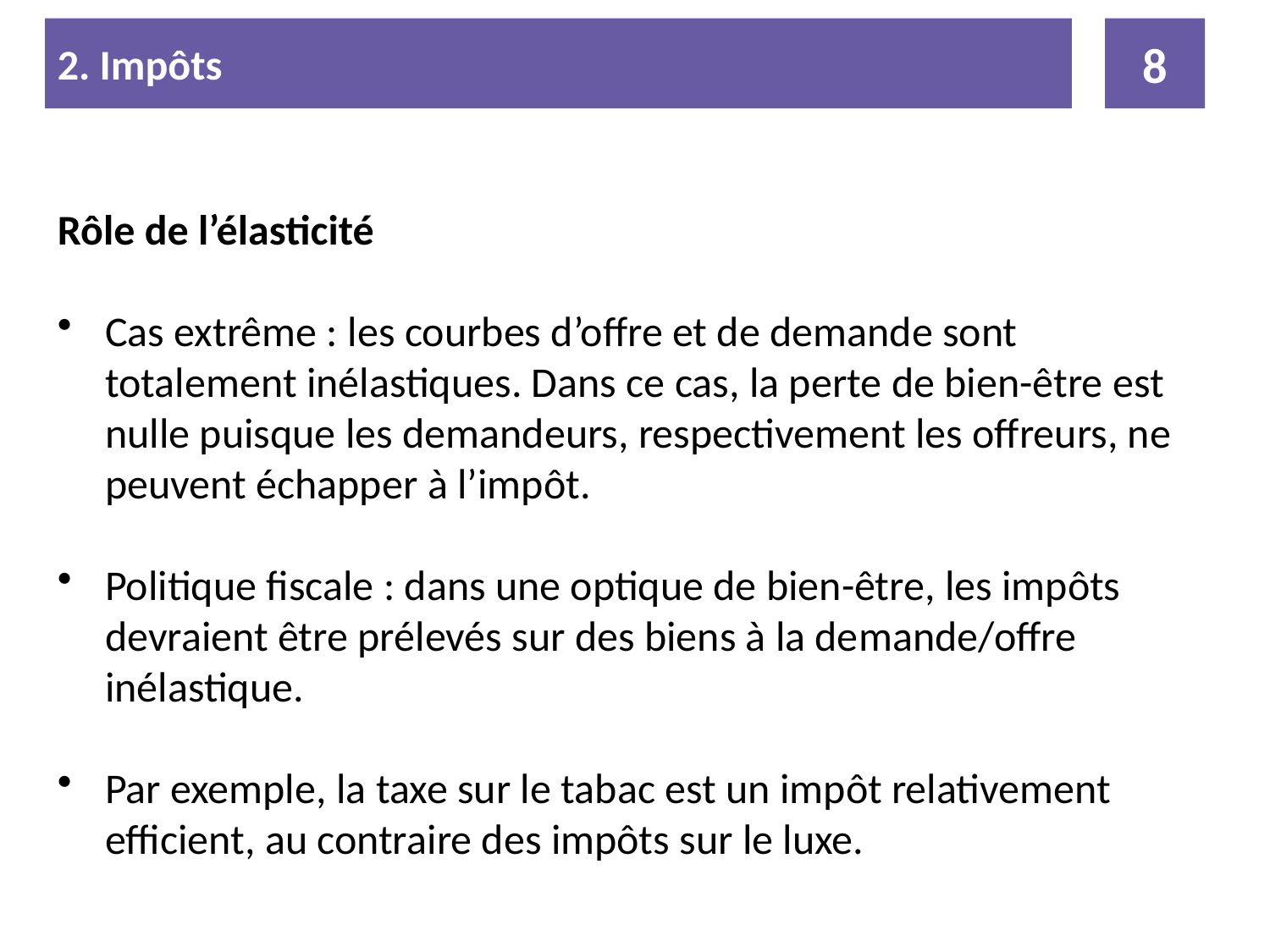

2. Impôts
8

Rôle de l’élasticité

Cas extrême : les courbes d’offre et de demande sont totalement inélastiques. Dans ce cas, la perte de bien-être est nulle puisque les demandeurs, respectivement les offreurs, ne peuvent échapper à l’impôt.

Politique fiscale : dans une optique de bien-être, les impôts devraient être prélevés sur des biens à la demande/offre inélastique.

Par exemple, la taxe sur le tabac est un impôt relativement efficient, au contraire des impôts sur le luxe.